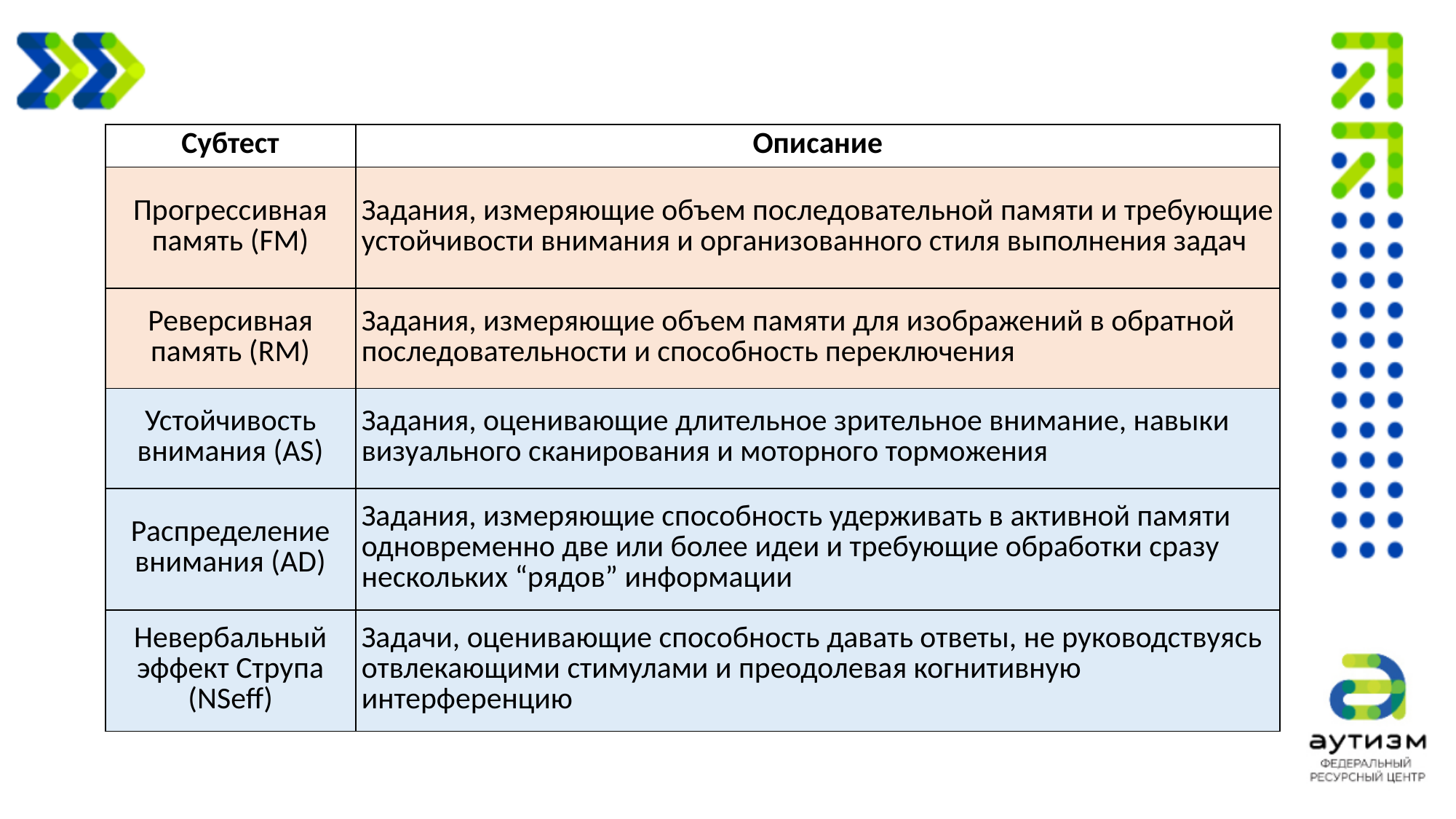

| Субтест | Описание |
| --- | --- |
| Прогрессивная память (FM) | Задания, измеряющие объем последовательной памяти и требующие устойчивости внимания и организованного стиля выполнения задач |
| Реверсивная память (RM) | Задания, измеряющие объем памяти для изображений в обратной последовательности и способность переключения |
| Устойчивость внимания (AS) | Задания, оценивающие длительное зрительное внимание, навыки визуального сканирования и моторного торможения |
| Распределение внимания (AD) | Задания, измеряющие способность удерживать в активной памяти одновременно две или более идеи и требующие обработки сразу нескольких “рядов” информации |
| Невербальный эффект Струпа (NSeff) | Задачи, оценивающие способность давать ответы, не руководствуясь отвлекающими стимулами и преодолевая когнитивную интерференцию |